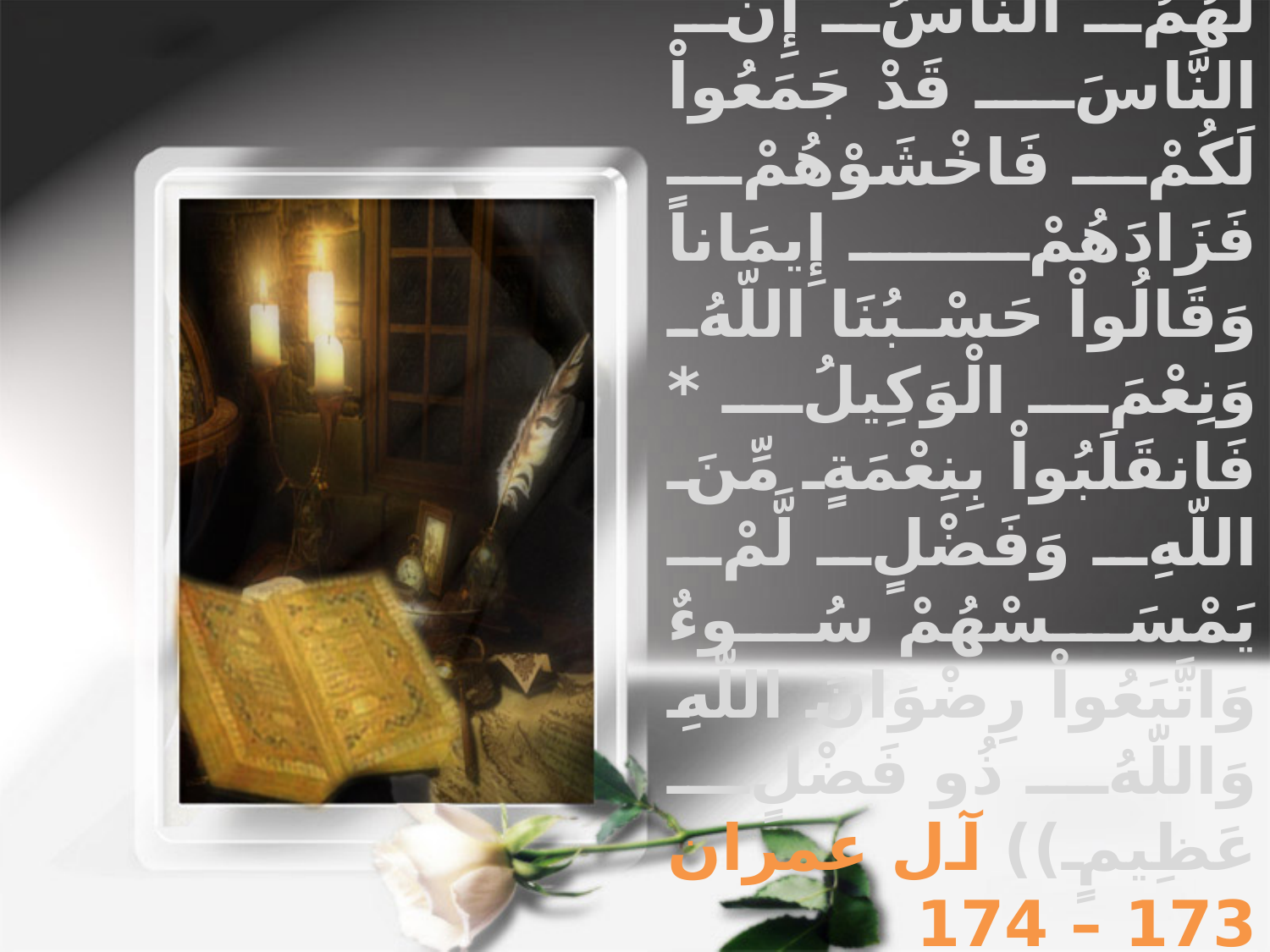

وهذه الآية توضح المعنى؛ قوله تعالى :((الَّذِينَ قَالَ لَهُمُ النَّاسُ إِنَّ النَّاسَ قَدْ جَمَعُواْ لَكُمْ فَاخْشَوْهُمْ فَزَادَهُمْ إِيمَاناً وَقَالُواْ حَسْبُنَا اللّهُ وَنِعْمَ الْوَكِيلُ * فَانقَلَبُواْ بِنِعْمَةٍ مِّنَ اللّهِ وَفَضْلٍ لَّمْ يَمْسَسْهُمْ سُوءٌ وَاتَّبَعُواْ رِضْوَانَ اللّهِ وَاللّهُ ذُو فَضْلٍ عَظِيمٍ)) آل عمران 173 – 174